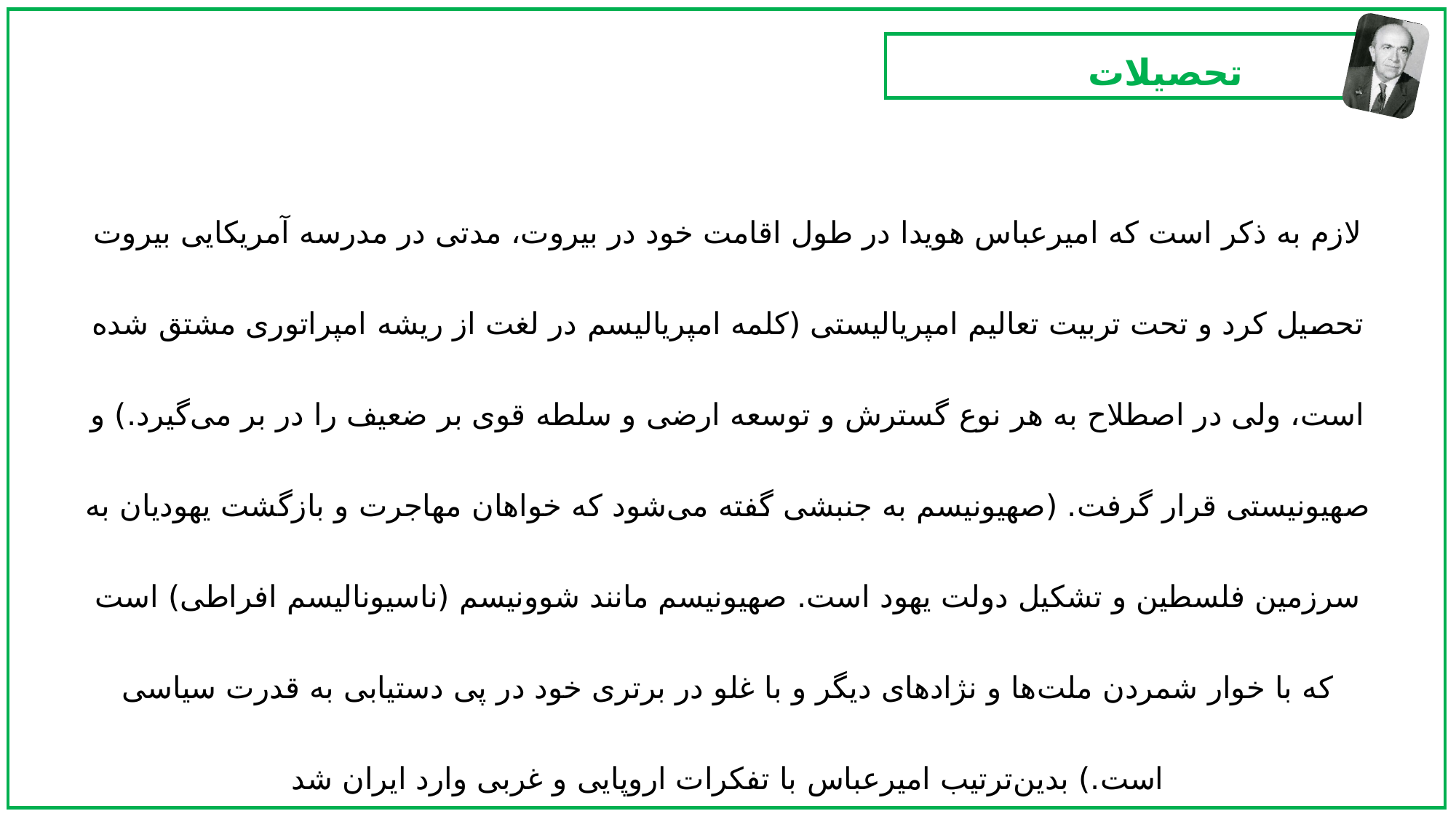

تحصیلات
لازم به ذکر است که امیرعباس هویدا در طول اقامت خود در بیروت، مدتی در مدرسه آمریکایی بیروت تحصیل کرد و تحت تربیت تعالیم امپریالیستی (کلمه امپریالیسم در لغت از ریشه امپراتوری مشتق شده است، ولی در اصطلاح به هر نوع گسترش و توسعه ارضی و سلطه قوی بر ضعیف را در بر می‌گیرد.) و صهیونیستی قرار گرفت. (صهیونیسم به جنبشی گفته می‌شود که خواهان مهاجرت و بازگشت یهودیان به سرزمین فلسطین و تشکیل دولت یهود است. صهیونیسم مانند شوونیسم (ناسیونالیسم افراطی) است که با خوار شمردن ملت‌ها و نژادهای دیگر و با غلو در برتری خود در پی دستیابی به قدرت سیاسی است.) بدین‌ترتیب امیرعباس با تفکرات اروپایی و غربی وارد ایران شد
و در وزارت امور خارجه تقاضای استخدام کرد.